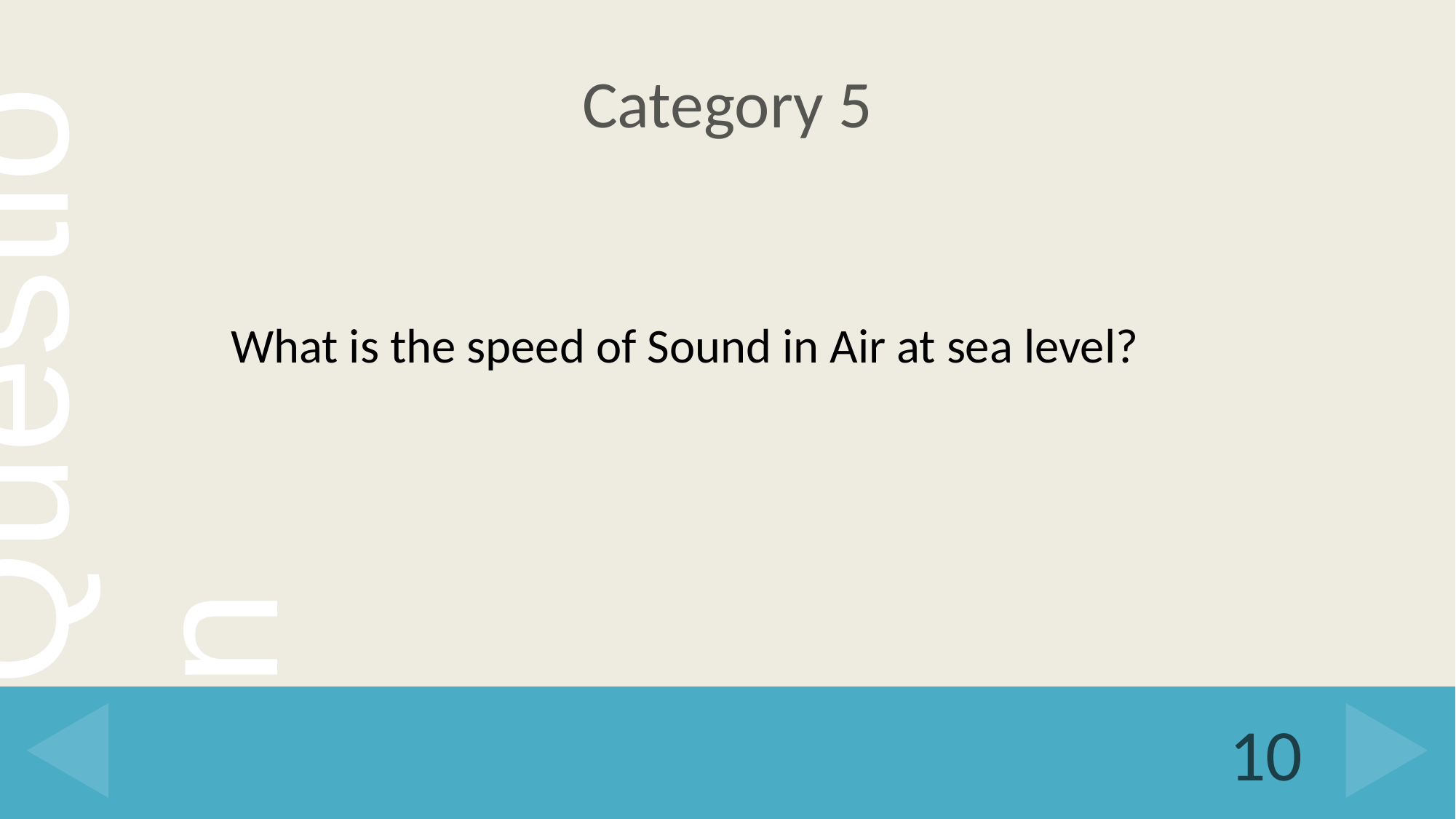

# Category 5
What is the speed of Sound in Air at sea level?
10